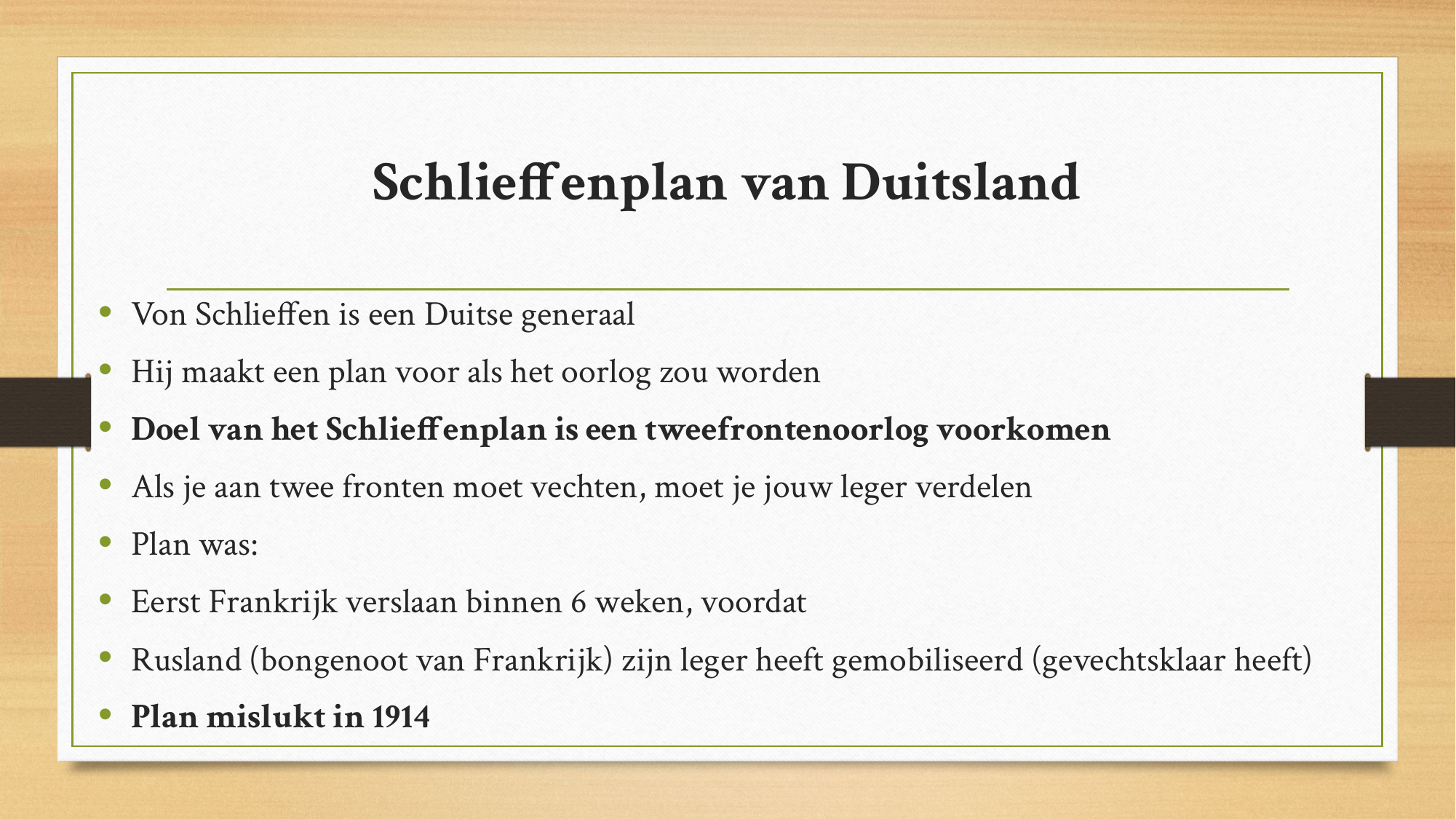

# Schlieffenplan van Duitsland
Von Schlieffen is een Duitse generaal
Hij maakt een plan voor als het oorlog zou worden
Doel van het Schlieffenplan is een tweefrontenoorlog voorkomen
Als je aan twee fronten moet vechten, moet je jouw leger verdelen
Plan was:
Eerst Frankrijk verslaan binnen 6 weken, voordat
Rusland (bongenoot van Frankrijk) zijn leger heeft gemobiliseerd (gevechtsklaar heeft)
Plan mislukt in 1914